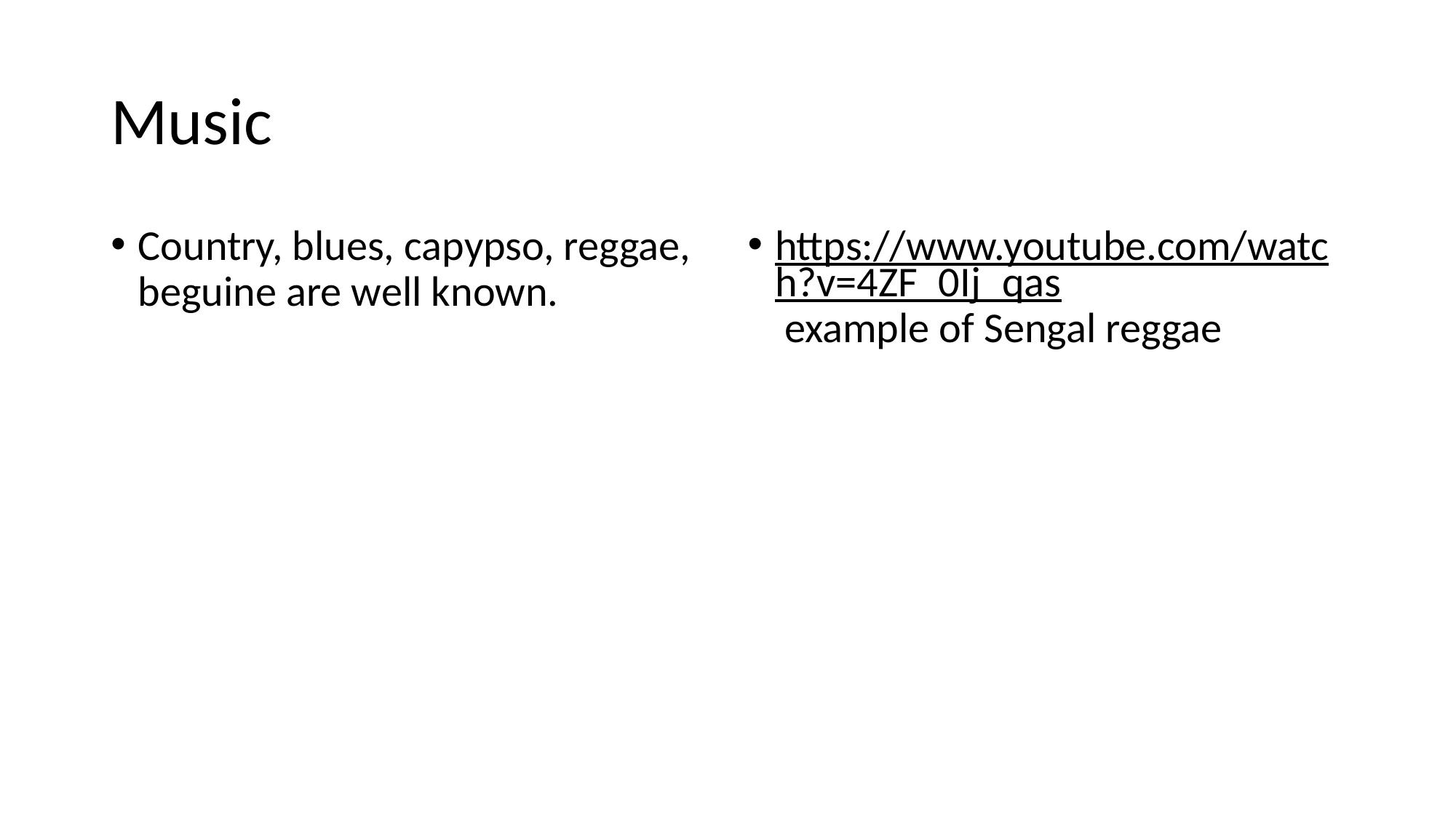

# Music
Country, blues, capypso, reggae, beguine are well known.
https://www.youtube.com/watch?v=4ZF_0Ij_qas example of Sengal reggae